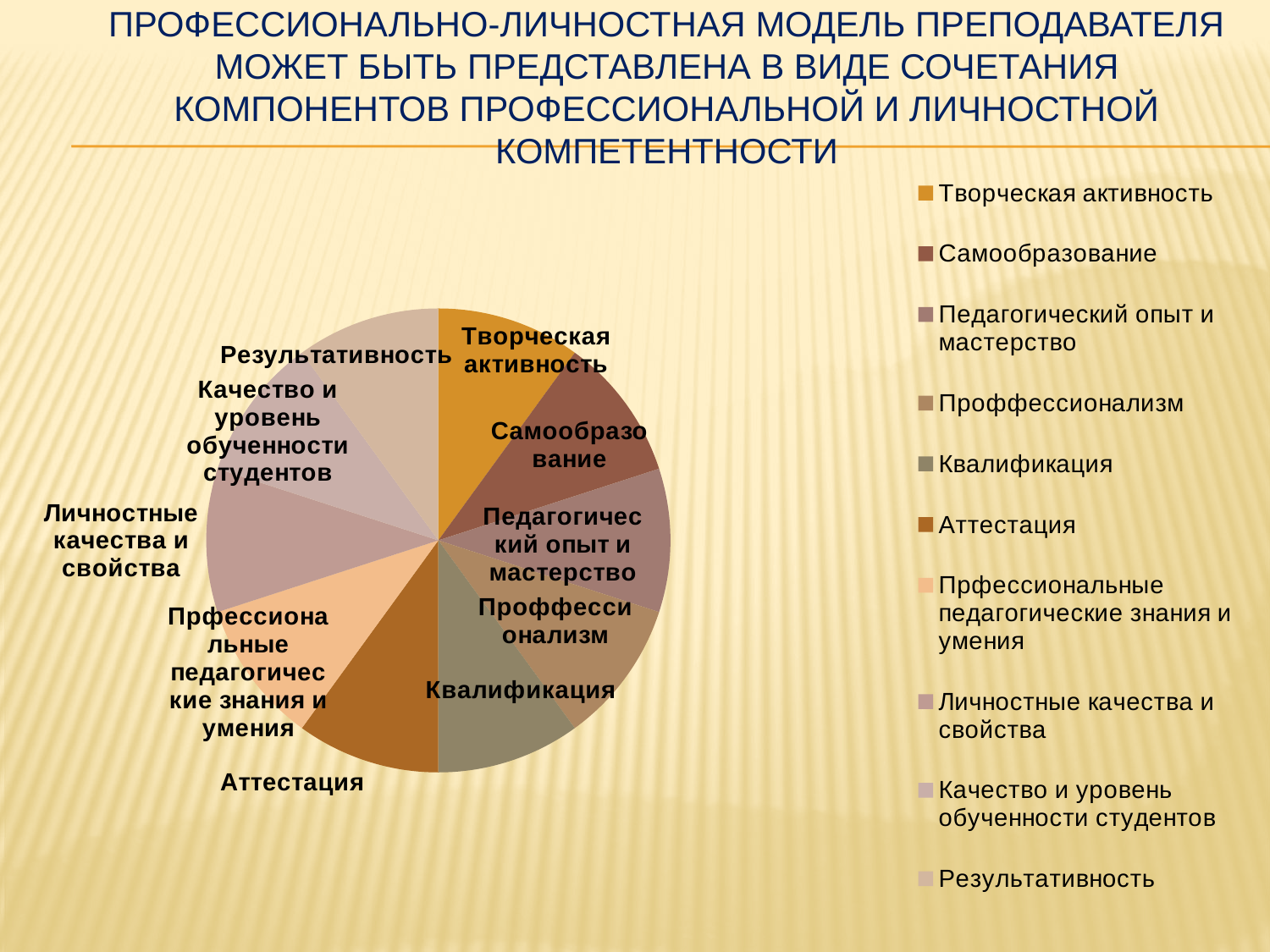

# профессионально-личностная модель преподавателя может быть представлена в виде сочетания компонентов профессиональной и личностной компетентности

### Chart

| Category | Продажи |
|---|---|
| Творческая активность | 10.0 |
| Самообразование | 10.0 |
| Педагогический опыт и мастерство | 10.0 |
| Проффессионализм | 10.0 |
| Квалификация | 10.0 |
| Аттестация | 10.0 |
| Прфессиональные педагогические знания и умения | 10.0 |
| Личностные качества и свойства | 10.0 |
| Качество и уровень обученности студентов | 10.0 |
| Результативность | 10.0 |